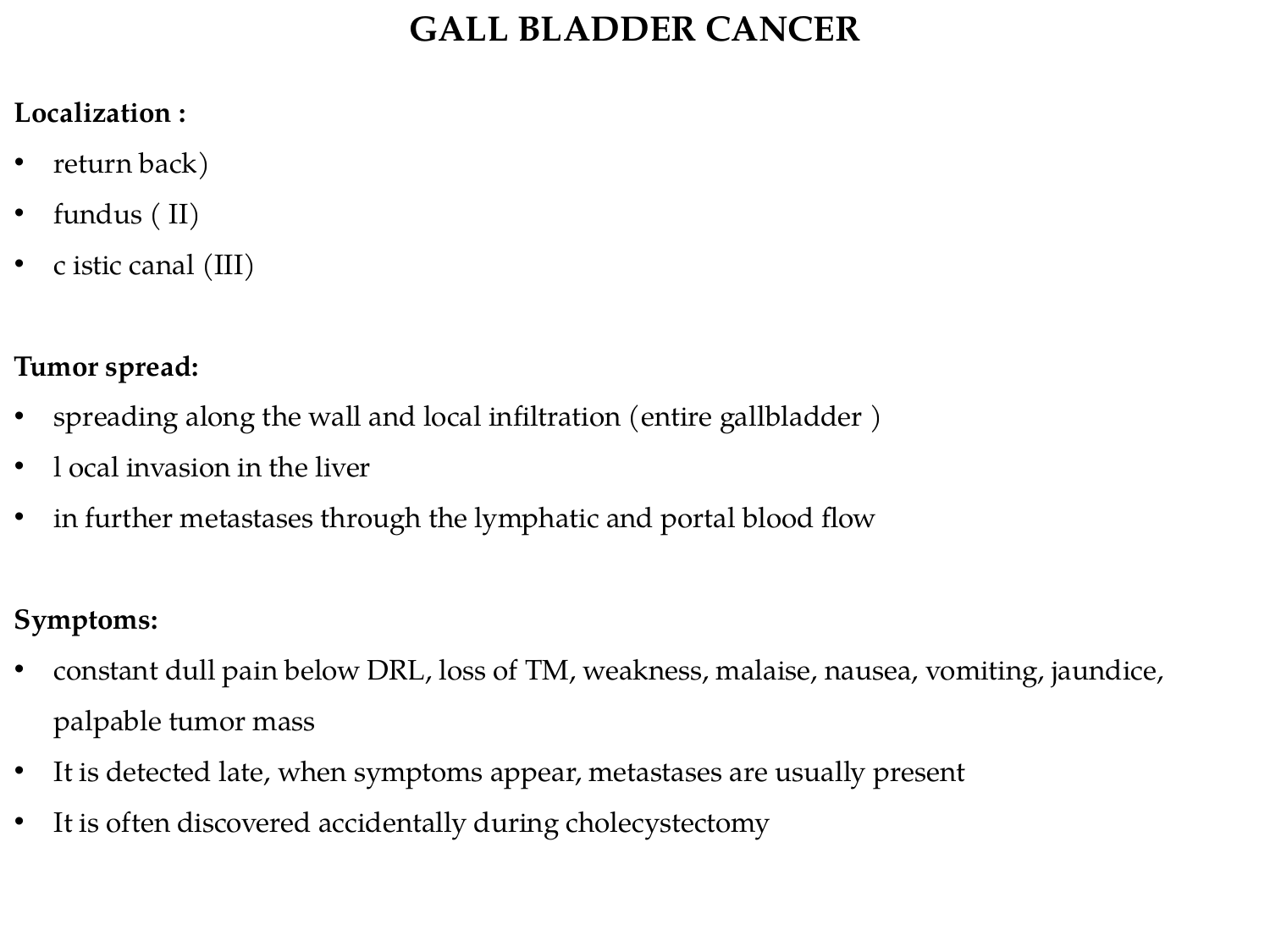

GALL BLADDER CANCER
Localization :
return back)
fundus ( II)
c istic canal (III)

Tumor spread:
spreading along the wall and local infiltration (entire gallbladder )
l ocal invasion in the liver
in further metastases through the lymphatic and portal blood flow

Symptoms:
constant dull pain below DRL, loss of TM, weakness, malaise, nausea, vomiting, jaundice, palpable tumor mass
It is detected late, when symptoms appear, metastases are usually present
It is often discovered accidentally during cholecystectomy